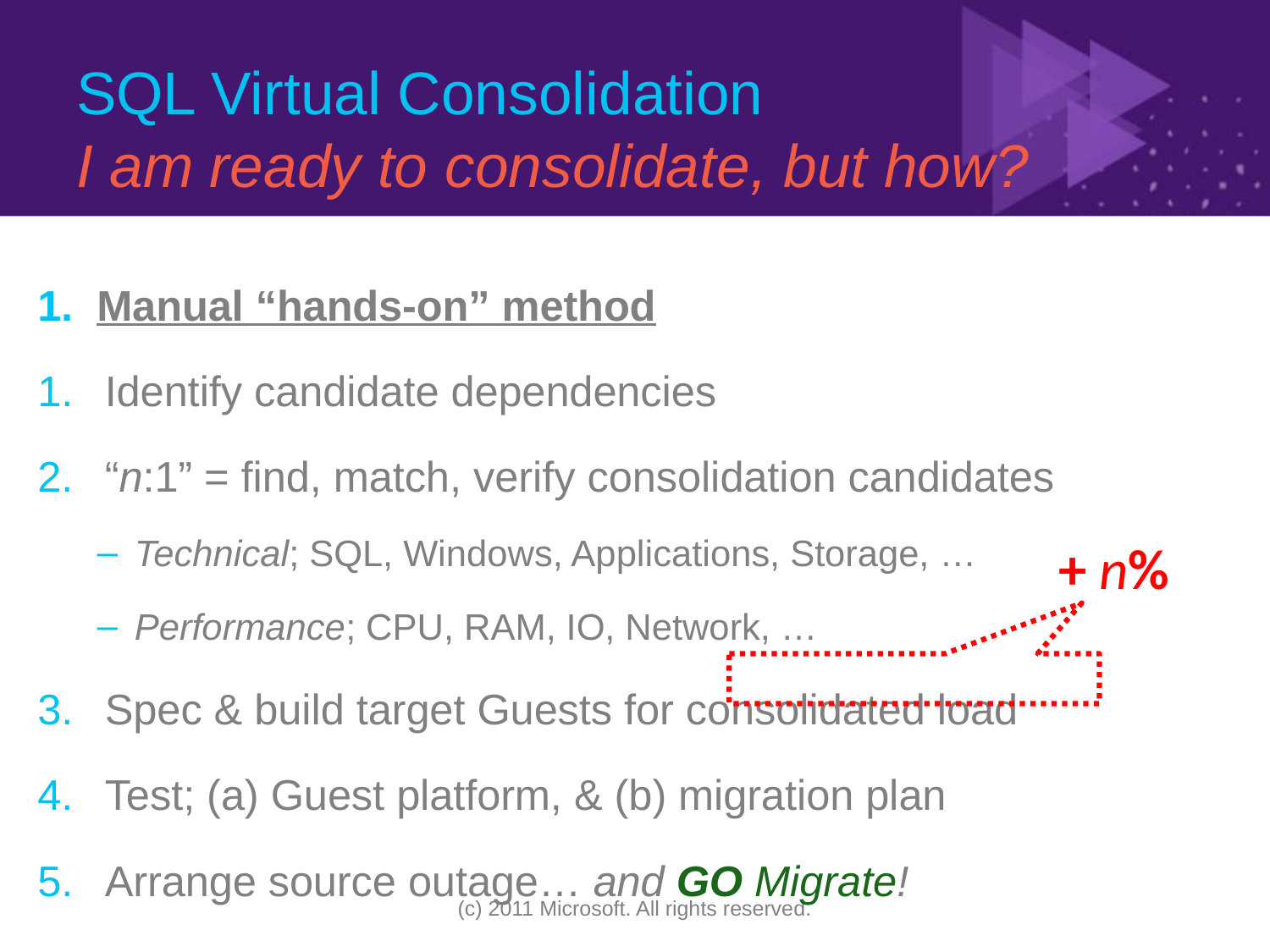

# SQL Virtual Consolidation I am ready to consolidate, but how?
1.  Manual “hands-on” method
Identify candidate dependencies
“n:1” = find, match, verify consolidation candidates
Technical; SQL, Windows, Applications, Storage, …
Performance; CPU, RAM, IO, Network, …
Spec & build target Guests for consolidated load
Test; (a) Guest platform, & (b) migration plan
Arrange source outage… and GO Migrate!
 + n%

(c) 2011 Microsoft. All rights reserved.